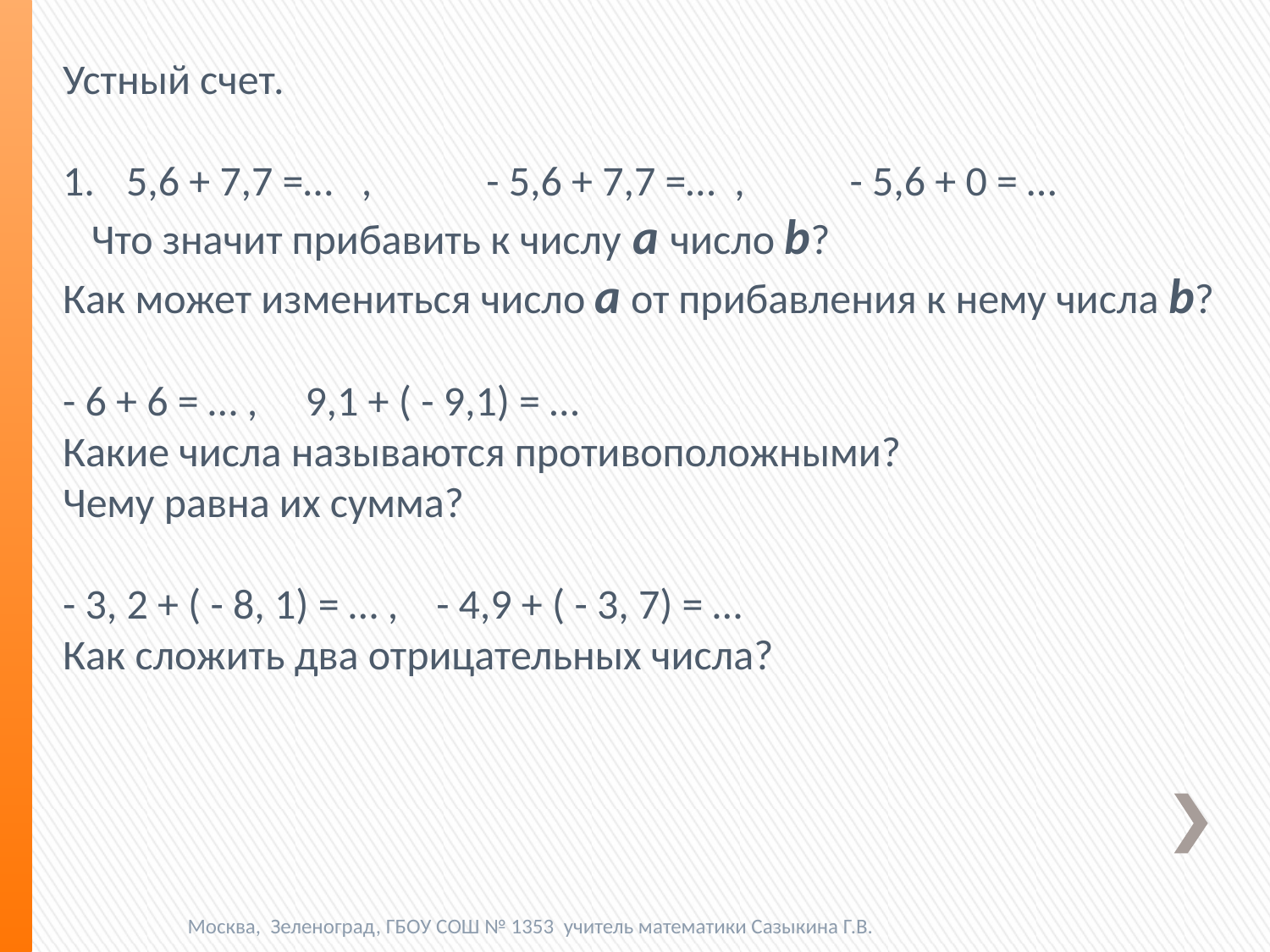

Устный счет.

5,6 + 7,7 =…   ,            - 5,6 + 7,7 =…  ,           - 5,6 + 0 = …
   Что значит прибавить к числу a число b?
Как может измениться число а от прибавления к нему числа b?

- 6 + 6 = … ,     9,1 + ( - 9,1) = …
Какие числа называются противоположными?
Чему равна их сумма?

- 3, 2 + ( - 8, 1) = … ,    - 4,9 + ( - 3, 7) = …
Как сложить два отрицательных числа?

Москва,  Зеленоград, ГБОУ СОШ № 1353  учитель математики Сазыкина Г.В.